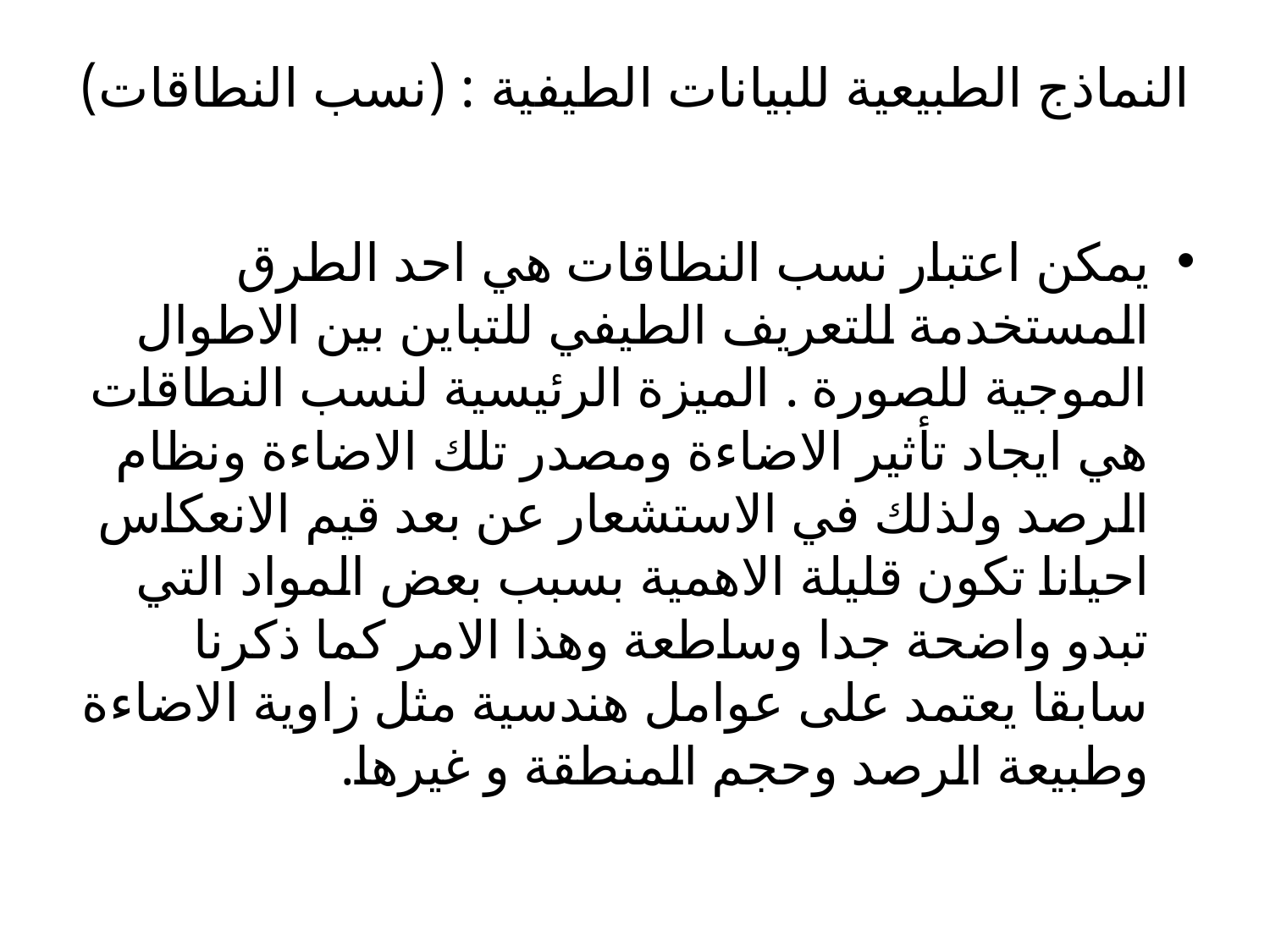

# النماذج الطبيعية للبيانات الطيفية : (نسب النطاقات)
يمكن اعتبار نسب النطاقات هي احد الطرق المستخدمة للتعريف الطيفي للتباين بين الاطوال الموجية للصورة . الميزة الرئيسية لنسب النطاقات هي ايجاد تأثير الاضاءة ومصدر تلك الاضاءة ونظام الرصد ولذلك في الاستشعار عن بعد قيم الانعكاس احيانا تكون قليلة الاهمية بسبب بعض المواد التي تبدو واضحة جدا وساطعة وهذا الامر كما ذكرنا سابقا يعتمد على عوامل هندسية مثل زاوية الاضاءة وطبيعة الرصد وحجم المنطقة و غيرها.